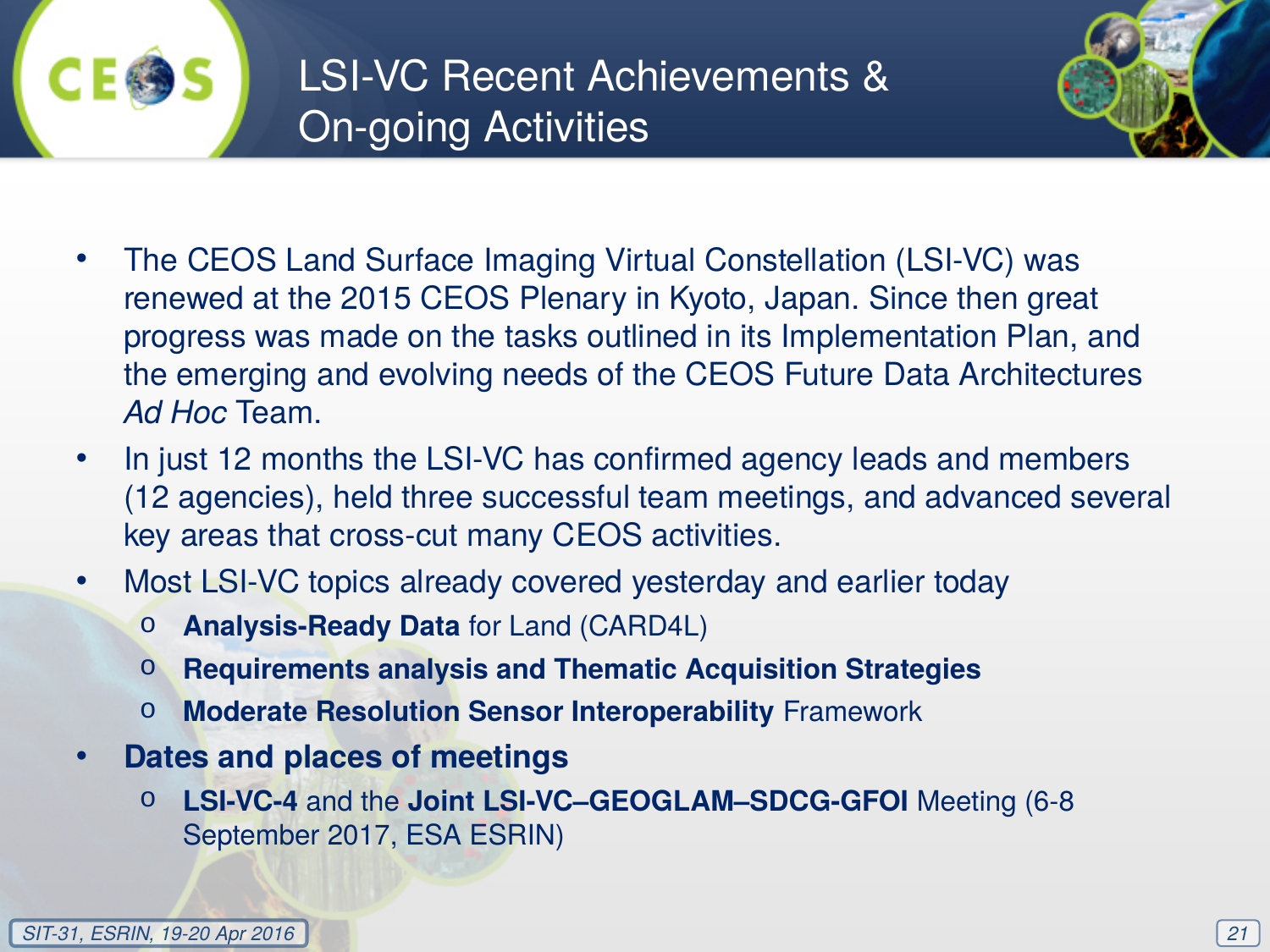

LSI-VC Recent Achievements & On-going Activities
The CEOS Land Surface Imaging Virtual Constellation (LSI-VC) was renewed at the 2015 CEOS Plenary in Kyoto, Japan. Since then great progress was made on the tasks outlined in its Implementation Plan, and the emerging and evolving needs of the CEOS Future Data Architectures Ad Hoc Team.
In just 12 months the LSI-VC has confirmed agency leads and members (12 agencies), held three successful team meetings, and advanced several key areas that cross-cut many CEOS activities.
Most LSI-VC topics already covered yesterday and earlier today
Analysis-Ready Data for Land (CARD4L)
Requirements analysis and Thematic Acquisition Strategies
Moderate Resolution Sensor Interoperability Framework
Dates and places of meetings
LSI-VC-4 and the Joint LSI-VC–GEOGLAM–SDCG-GFOI Meeting (6-8 September 2017, ESA ESRIN)
21